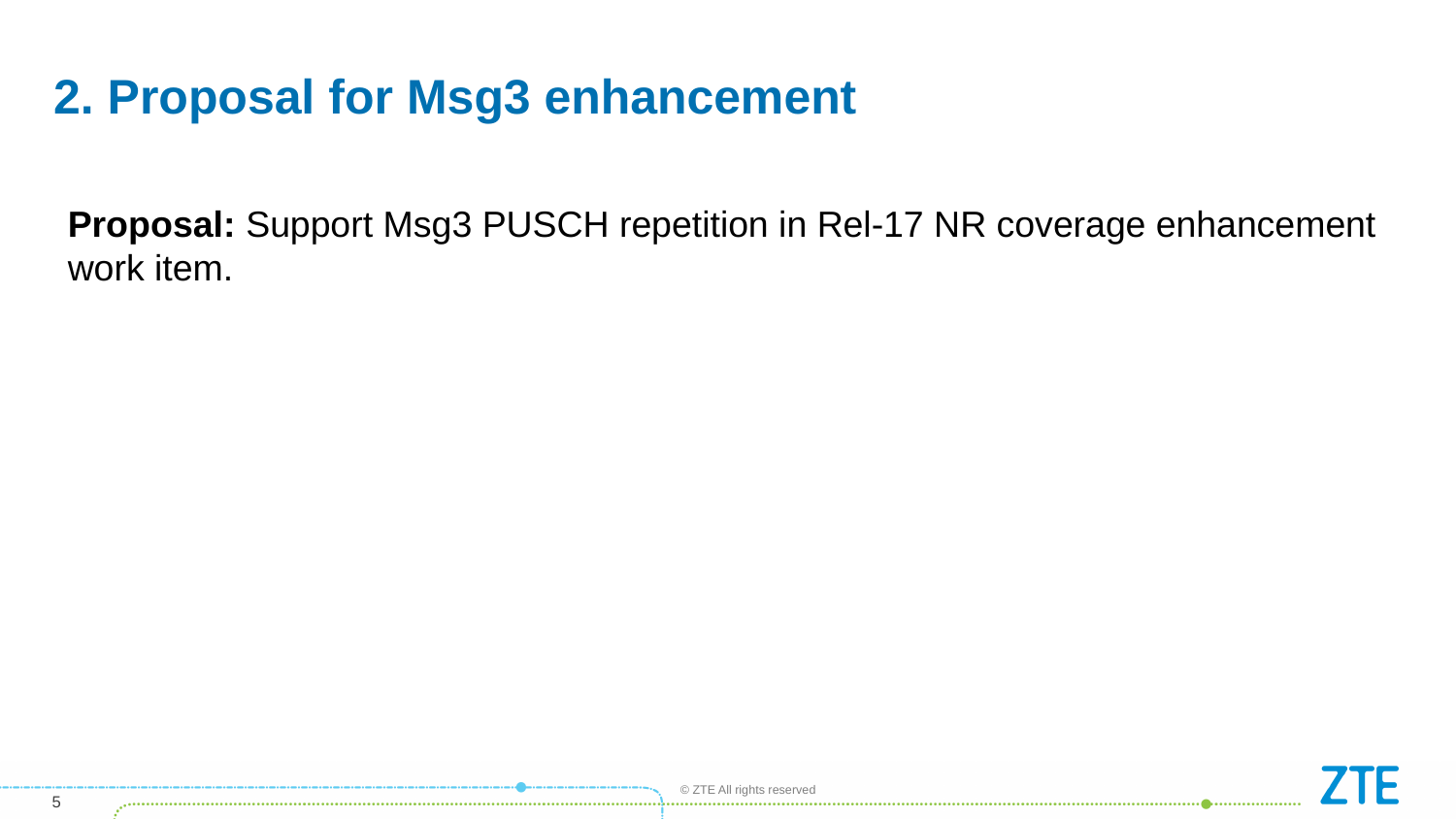

# 2. Proposal for Msg3 enhancement
Proposal: Support Msg3 PUSCH repetition in Rel-17 NR coverage enhancement work item.